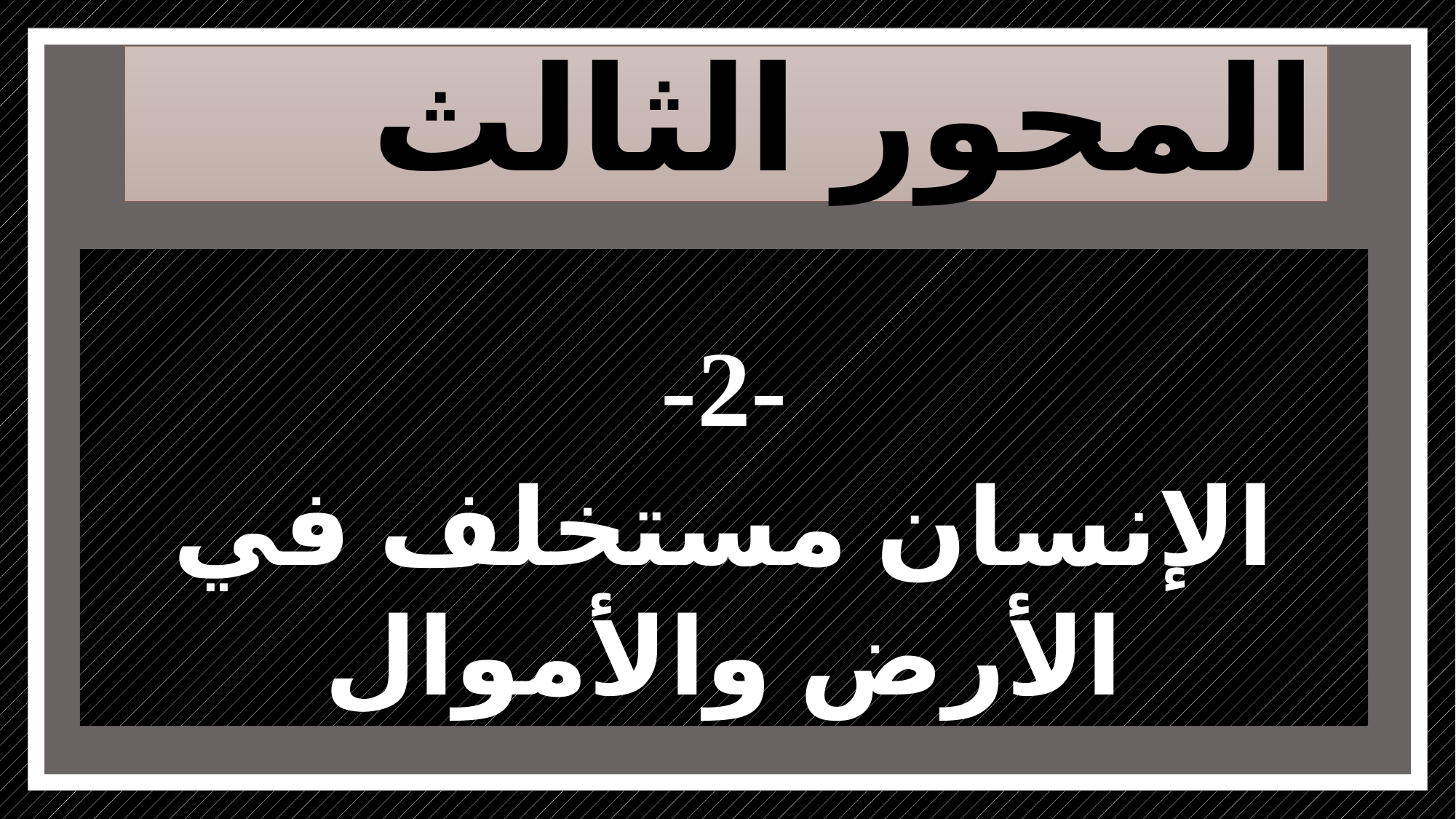

# المحور الثالث

-2-
الإنسان مستخلف في الأرض والأموال